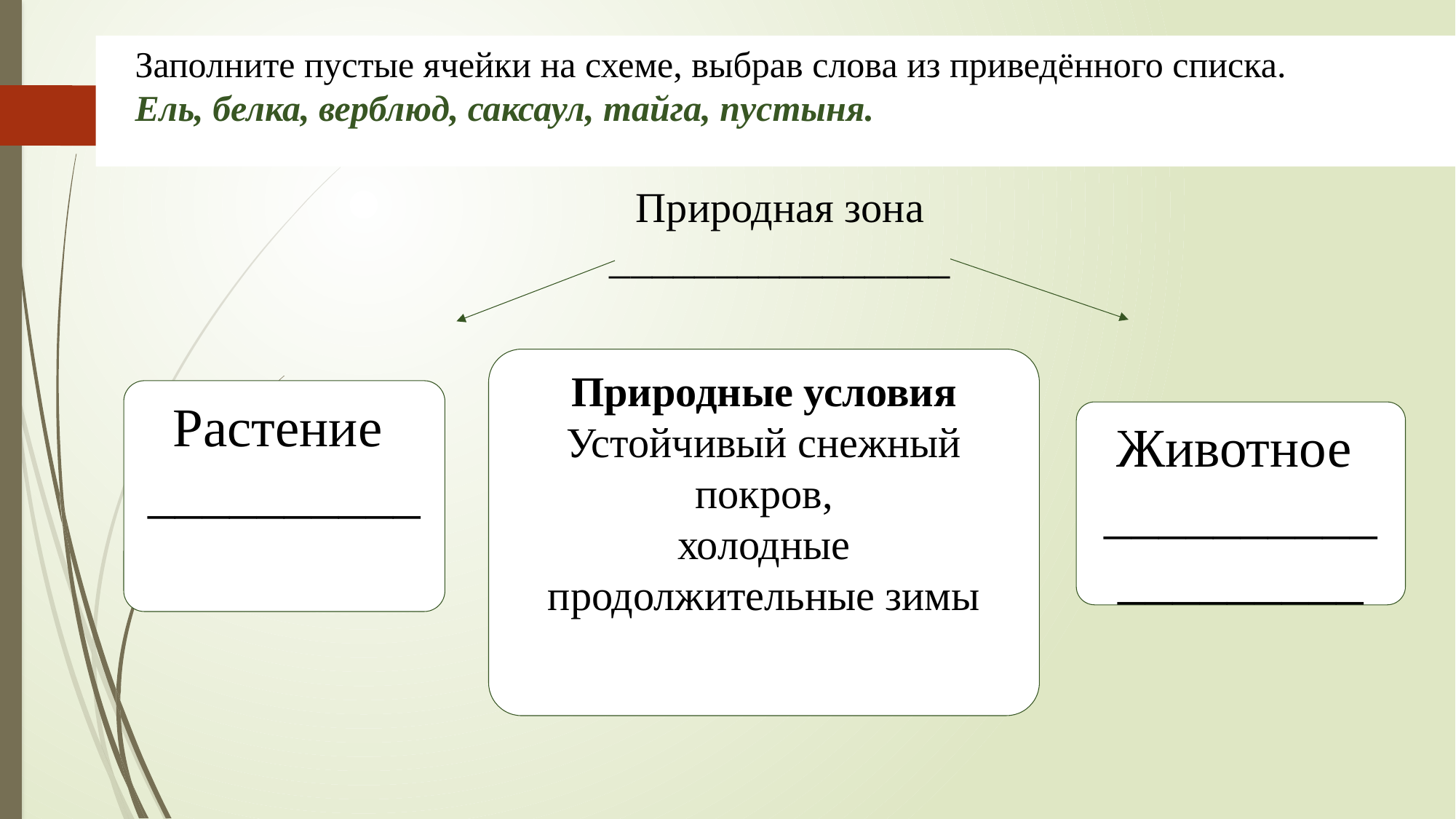

Заполните пустые ячейки на схеме, выбрав слова из приведённого списка.
Ель, белка, верблюд, саксаул, тайга, пустыня.

Природная зона
________________
Природные условия
Устойчивый снежный покров,
холодные продолжительные зимы

Растение
__________
Животное
___________________